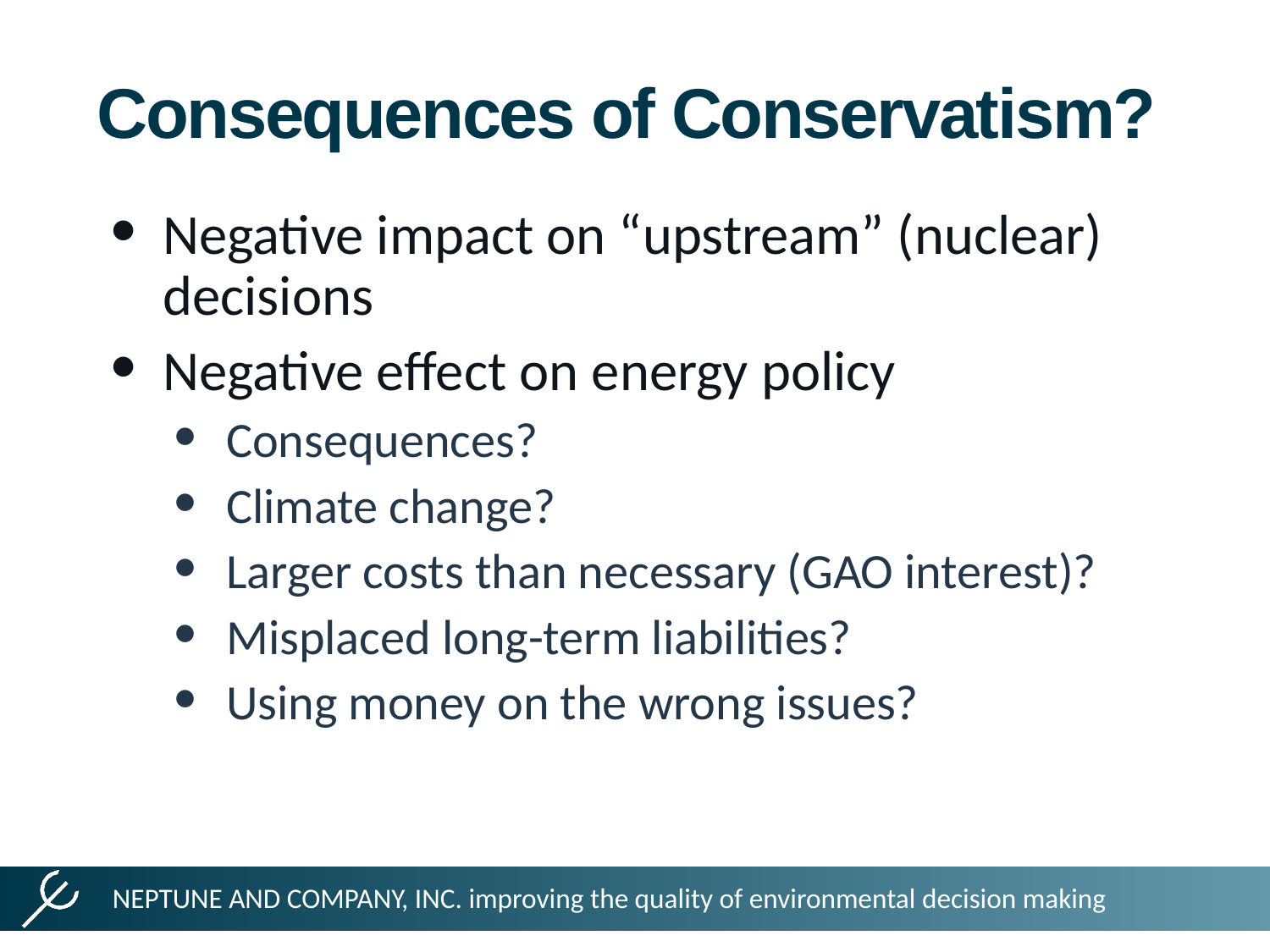

Consequences of Conservatism?
Negative impact on “upstream” (nuclear) decisions
Negative effect on energy policy
Consequences?
Climate change?
Larger costs than necessary (GAO interest)?
Misplaced long-term liabilities?
Using money on the wrong issues?
NEPTUNE AND COMPANY, INC. improving the quality of environmental decision making